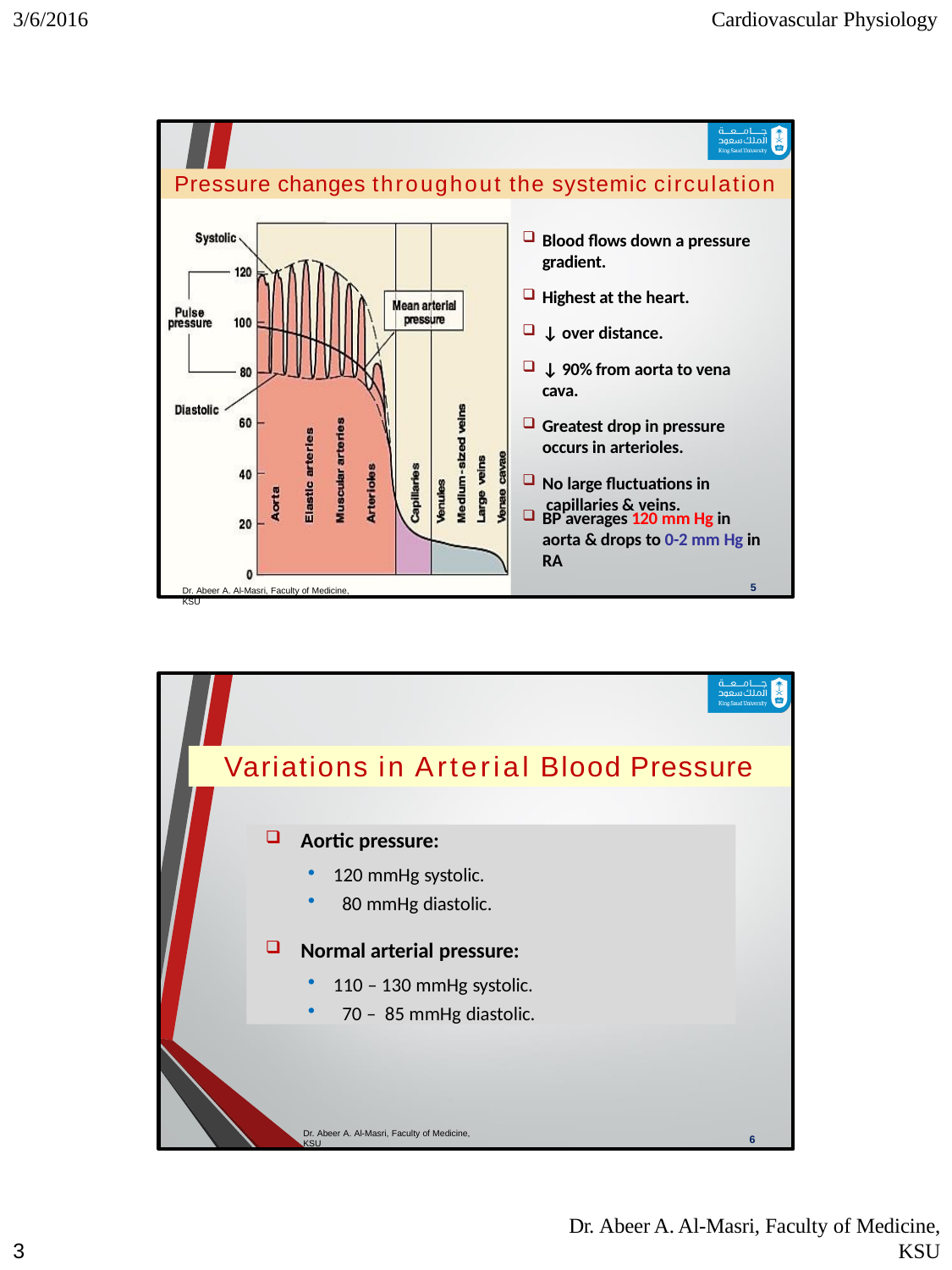

3/6/2016
Cardiovascular Physiology

Pressure changes throughout the systemic circulation

Blood flows down a pressure  gradient.
Highest at the heart.
↓ over distance.
↓ 90% from aorta to vena cava.
Greatest drop in pressure  occurs in arterioles.
No large fluctuations in  capillaries & veins.

BP averages 120 mm Hg in  aorta & drops to 0-2 mm Hg in  RA
5

Dr. Abeer A. Al-Masri, Faculty of Medicine, KSU

Variations in Arterial Blood Pressure
Aortic pressure:
120 mmHg systolic.
80 mmHg diastolic.

Normal arterial pressure:
110 – 130 mmHg systolic.
70 –  85 mmHg diastolic.

Dr. Abeer A. Al-Masri, Faculty of Medicine, KSU
6
Dr. Abeer A. Al-Masri, Faculty of Medicine,
KSU
3